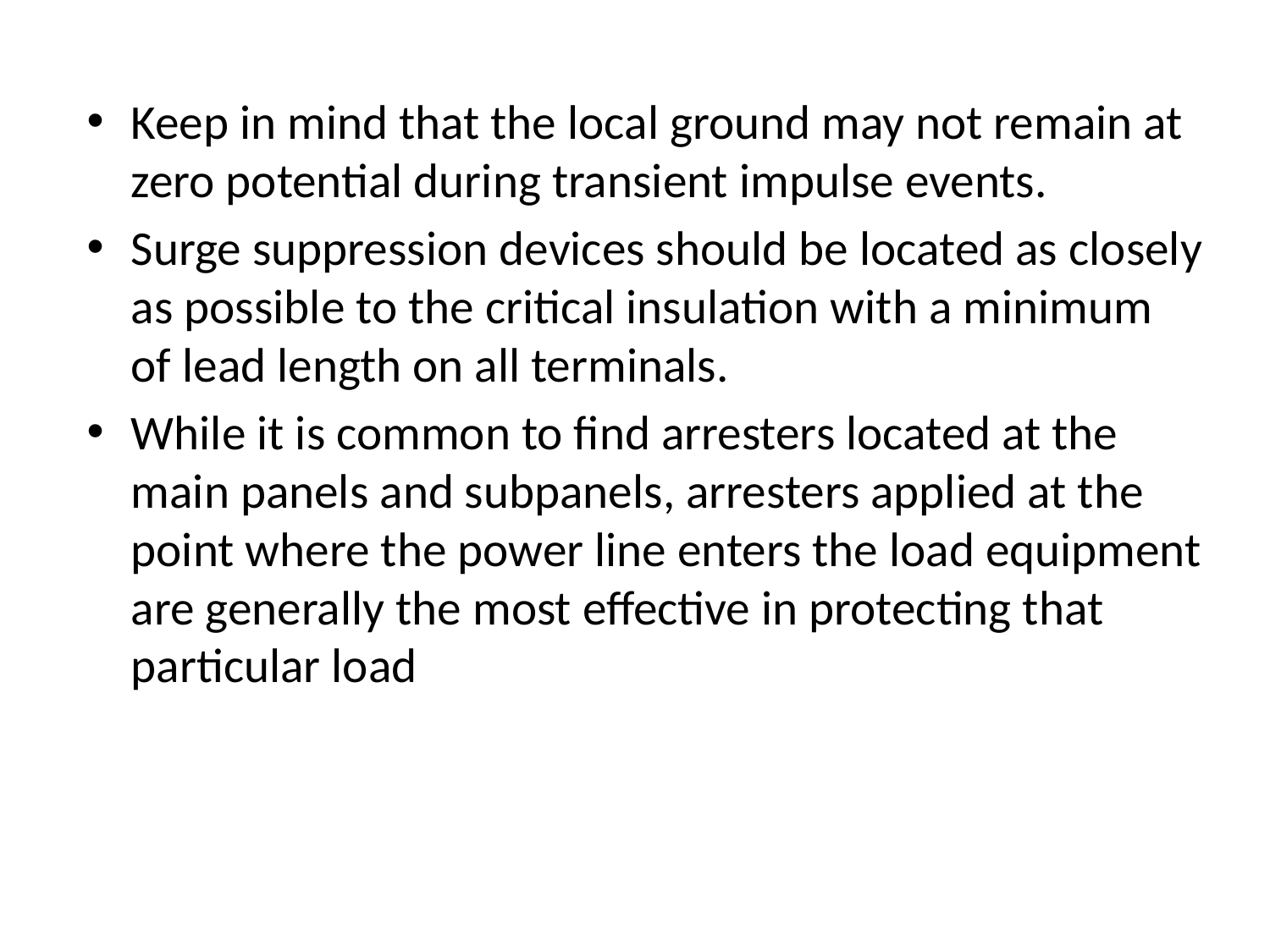

Keep in mind that the local ground may not remain at zero potential during transient impulse events.
Surge suppression devices should be located as closely as possible to the critical insulation with a minimum of lead length on all terminals.
While it is common to find arresters located at the main panels and subpanels, arresters applied at the point where the power line enters the load equipment are generally the most effective in protecting that particular load